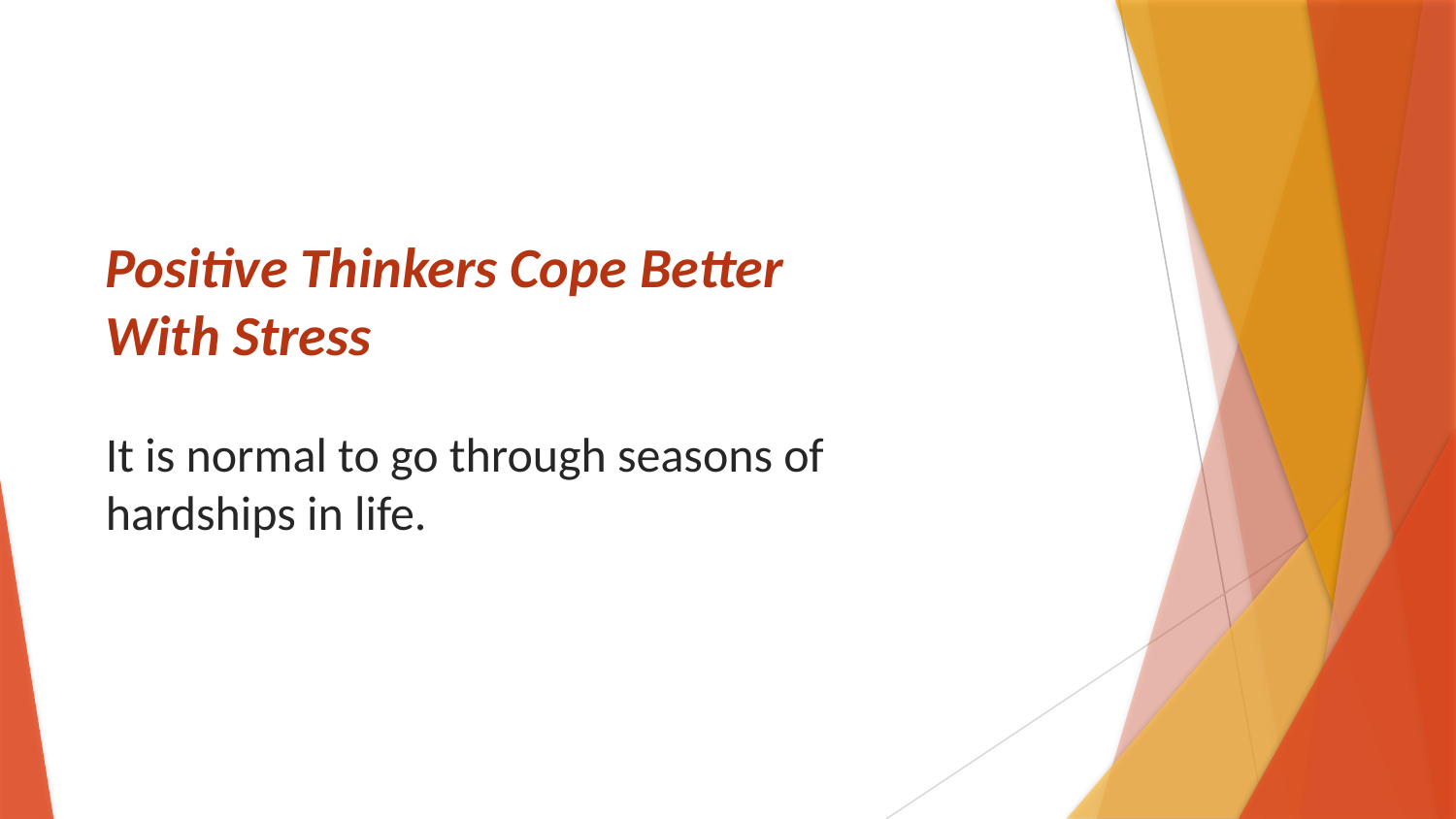

# Positive Thinkers Cope Better With Stress
It is normal to go through seasons of hardships in life.